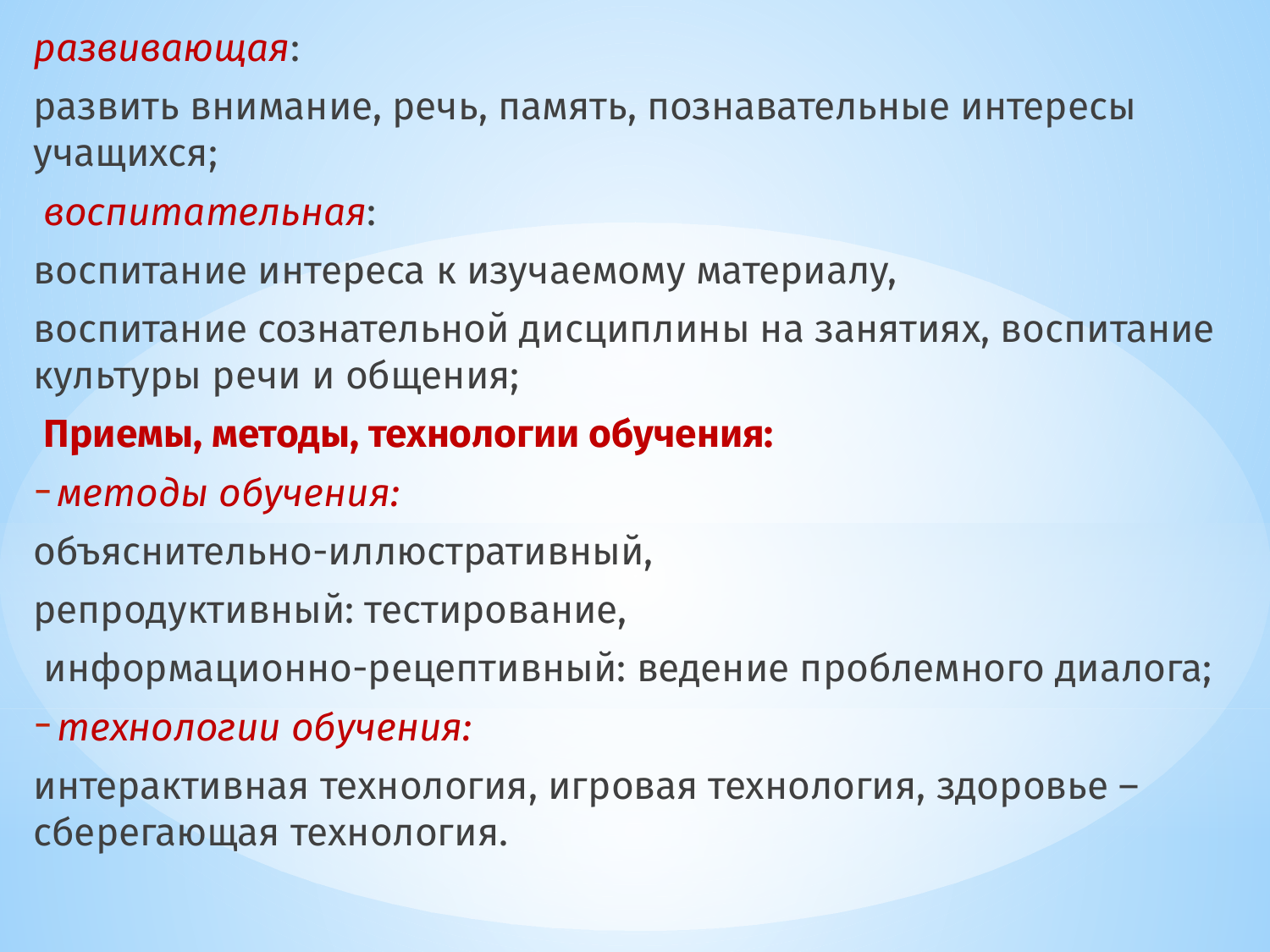

развивающая:
развить внимание, речь, память, познавательные интересы учащихся;
 воспитательная:
воспитание интереса к изучаемому материалу,
воспитание сознательной дисциплины на занятиях, воспитание культуры речи и общения;
 Приемы, методы, технологии обучения:
методы обучения:
объяснительно-иллюстративный,
репродуктивный: тестирование,
 информационно-рецептивный: ведение проблемного диалога;
технологии обучения:
интерактивная технология, игровая технология, здоровье – сберегающая технология.